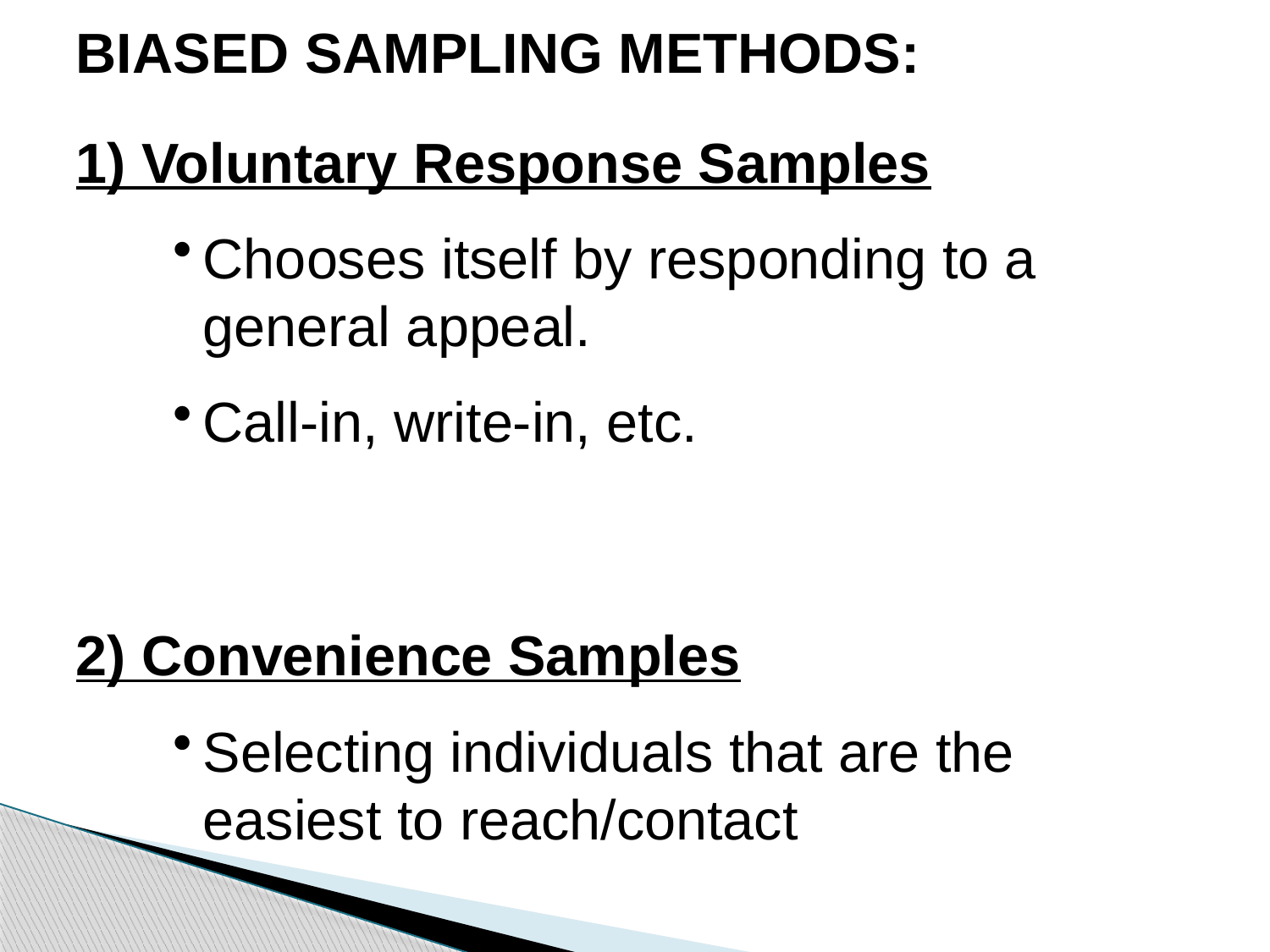

BIASED SAMPLING METHODS:
1) Voluntary Response Samples
Chooses itself by responding to a general appeal.
Call-in, write-in, etc.
2) Convenience Samples
Selecting individuals that are the easiest to reach/contact